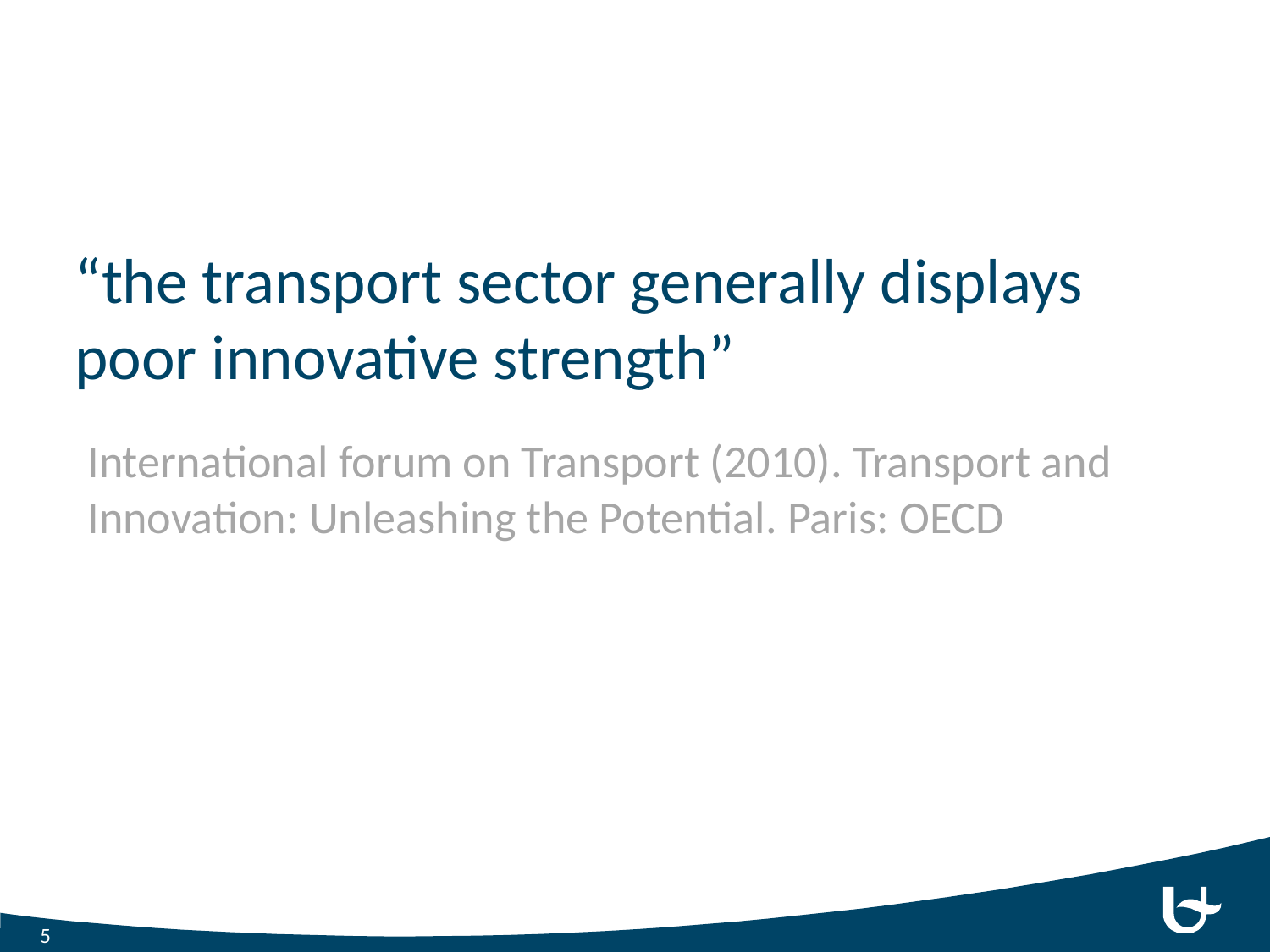

#
“the transport sector generally displays poor innovative strength”
International forum on Transport (2010). Transport and Innovation: Unleashing the Potential. Paris: OECD
5